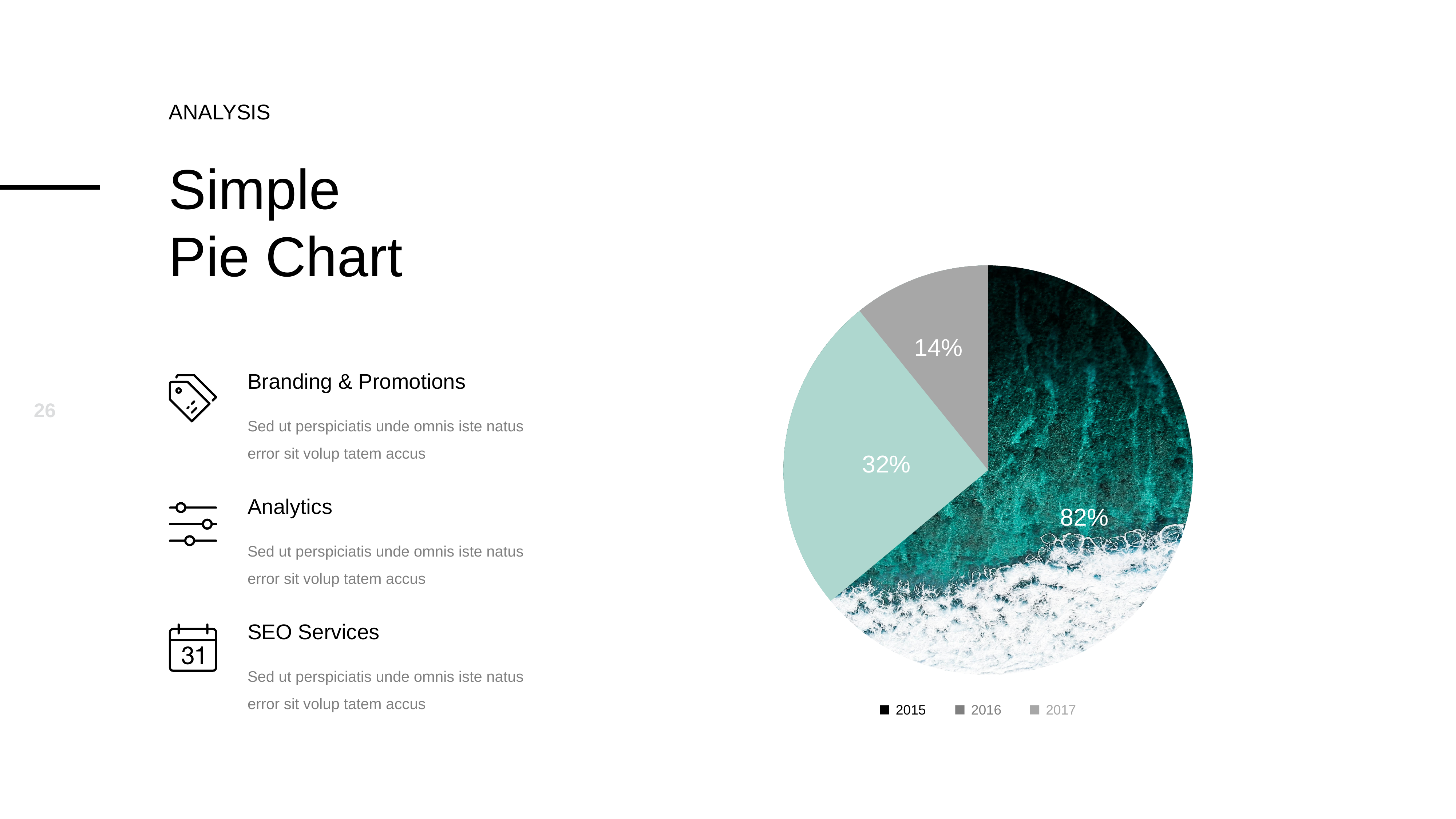

ANALYSIS
Simple
Pie Chart

14%
Branding & Promotions

Sed ut perspiciatis unde omnis iste natus error sit volup tatem accus
32%
Analytics
82%

Sed ut perspiciatis unde omnis iste natus error sit volup tatem accus
SEO Services

Sed ut perspiciatis unde omnis iste natus error sit volup tatem accus
2015
2016
2017